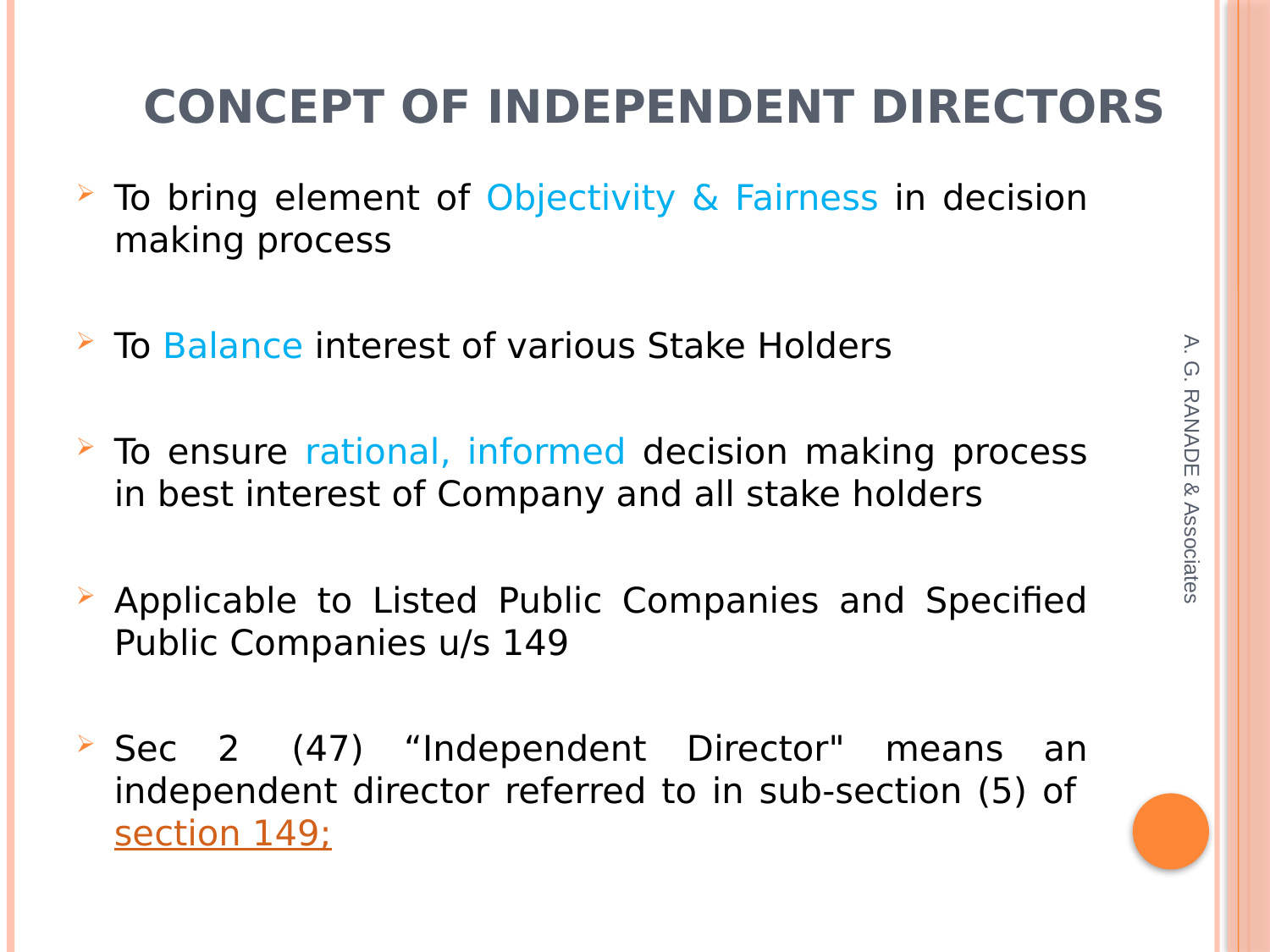

# CONCEPT OF INDEPENDENT DIRECTORS
To bring element of Objectivity & Fairness in decision making process

To Balance interest of various Stake Holders

To ensure rational, informed decision making process in best interest of Company and all stake holders

Applicable to Listed Public Companies and Specified Public Companies u/s 149

Sec 2  (47) “Independent Director" means an independent director referred to in sub-section (5) of section 149;

A. G. RANADE & Associates